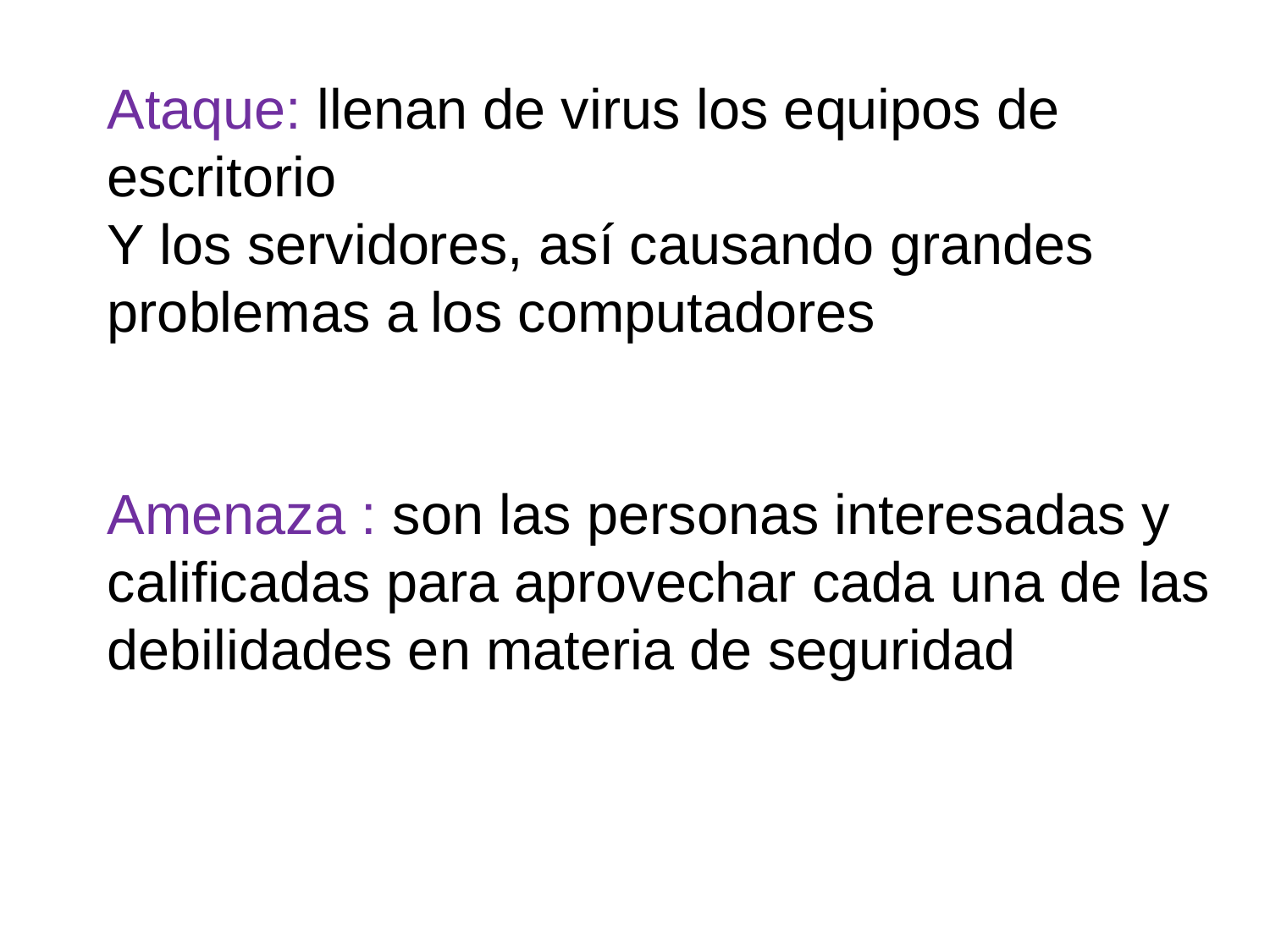

Ataque: llenan de virus los equipos de escritorio
Y los servidores, así causando grandes problemas a los computadores

Amenaza : son las personas interesadas y calificadas para aprovechar cada una de las debilidades en materia de seguridad